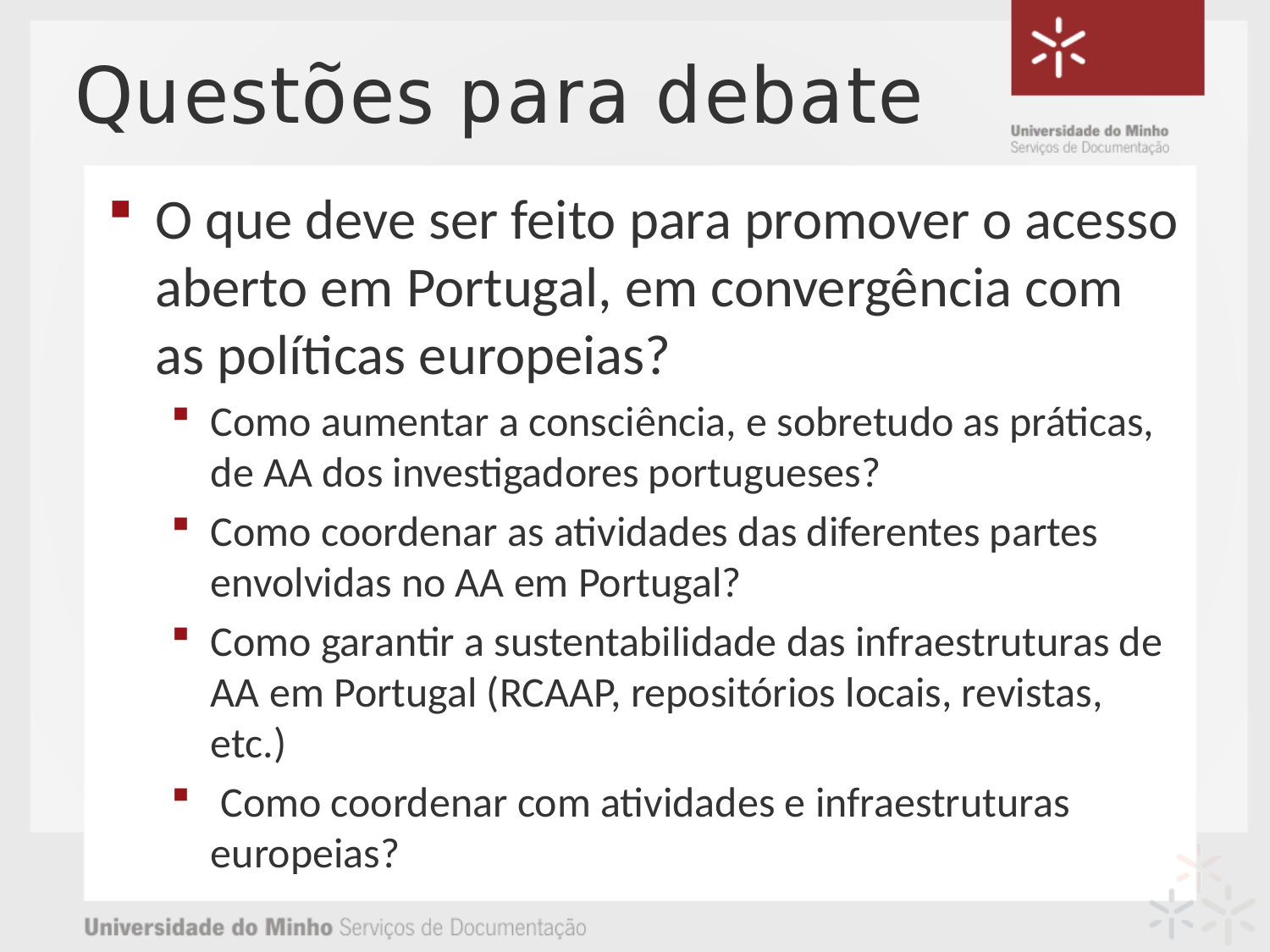

# Questões para debate
O que deve ser feito para promover o acesso aberto em Portugal, em convergência com as políticas europeias?
Como aumentar a consciência, e sobretudo as práticas, de AA dos investigadores portugueses?
Como coordenar as atividades das diferentes partes envolvidas no AA em Portugal?
Como garantir a sustentabilidade das infraestruturas de AA em Portugal (RCAAP, repositórios locais, revistas, etc.)
 Como coordenar com atividades e infraestruturas europeias?